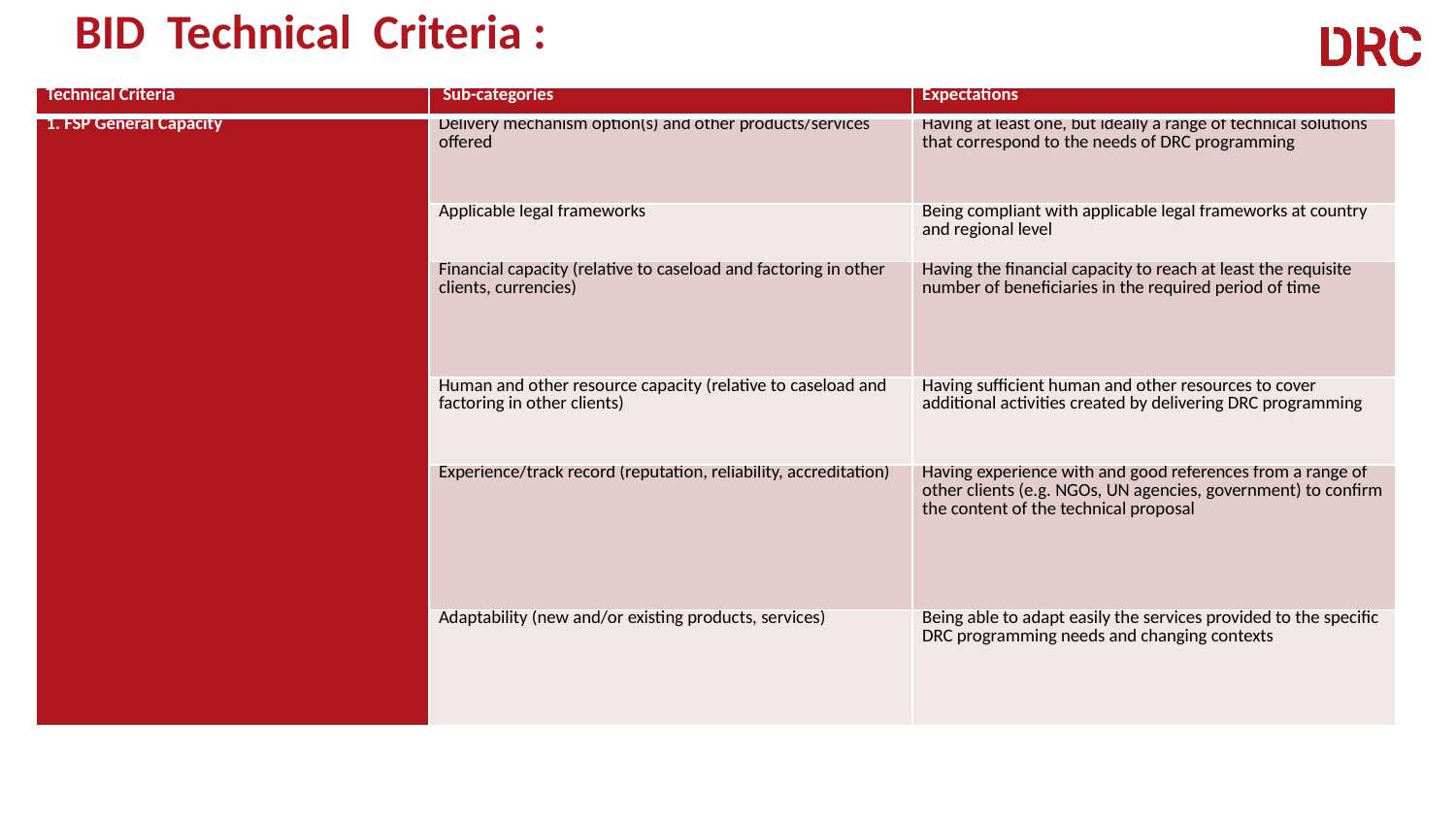

BID  Technical  Criteria :
| Technical Criteria | Sub-categories | Expectations |
| --- | --- | --- |
| 1. FSP General Capacity | Delivery mechanism option(s) and other products/services offered | Having at least one, but ideally a range of technical solutions that correspond to the needs of DRC programming |
|  | Applicable legal frameworks | Being compliant with applicable legal frameworks at country and regional level |
|  | Financial capacity (relative to caseload and factoring in other clients, currencies) | Having the financial capacity to reach at least the requisite number of beneficiaries in the required period of time |
|  | Human and other resource capacity (relative to caseload and factoring in other clients) | Having sufficient human and other resources to cover additional activities created by delivering DRC programming |
|  | Experience/track record (reputation, reliability, accreditation) | Having experience with and good references from a range of other clients (e.g. NGOs, UN agencies, government) to confirm the content of the technical proposal |
|  | Adaptability (new and/or existing products, services) | Being able to adapt easily the services provided to the specific DRC programming needs and changing contexts |